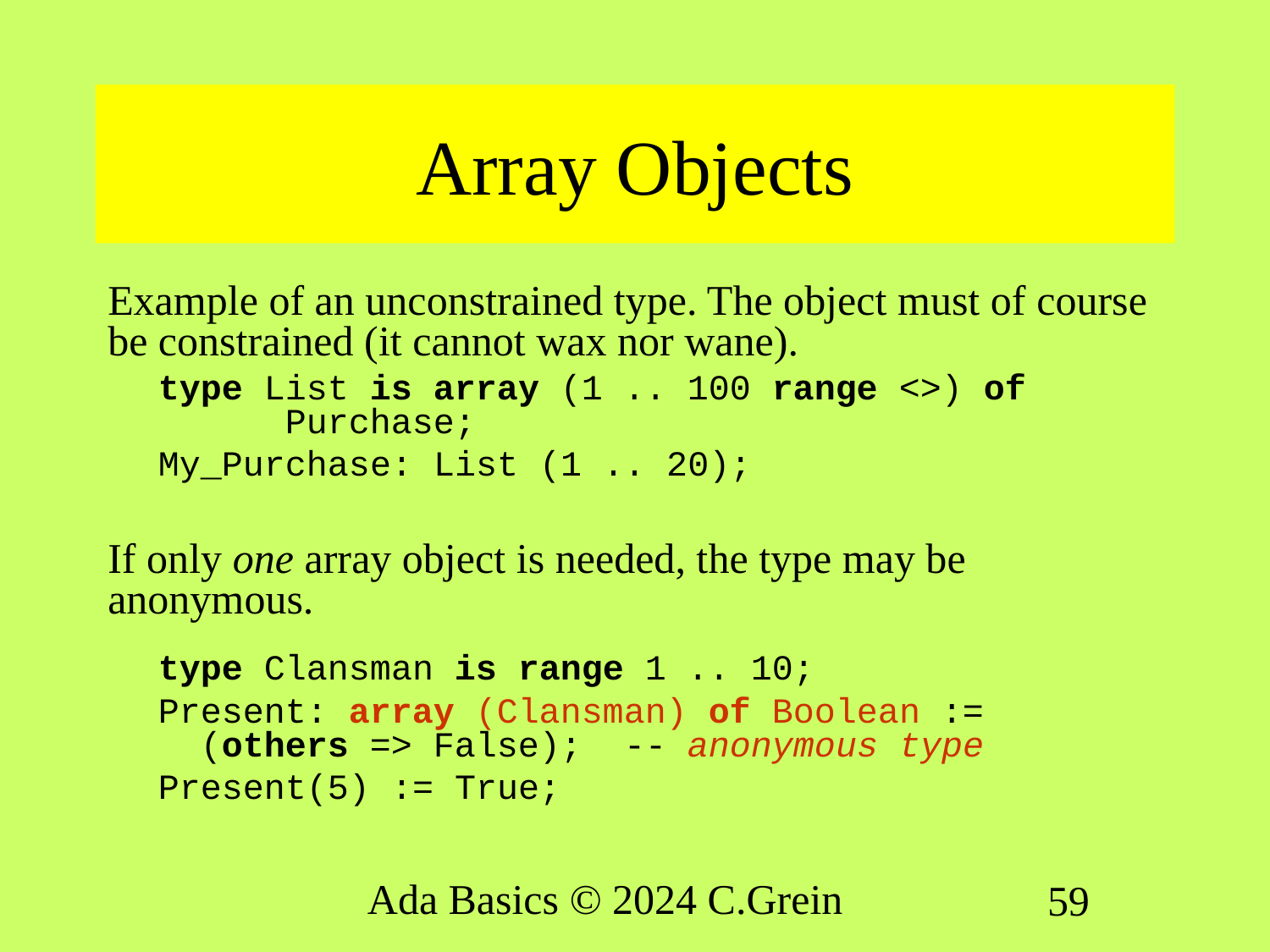

# Array Objects
Example of an unconstrained type. The object must of course be constrained (it cannot wax nor wane).
type List is array (1 .. 100 range <>) of
      Purchase;
My_Purchase: List (1 .. 20);

If only one array object is needed, the type may be anonymous.

type Clansman is range 1 .. 10;
Present: array (Clansman) of Boolean :=
  (others => False);  -- anonymous type
Present(5) := True;
Ada Basics © 2024 C.Grein
59